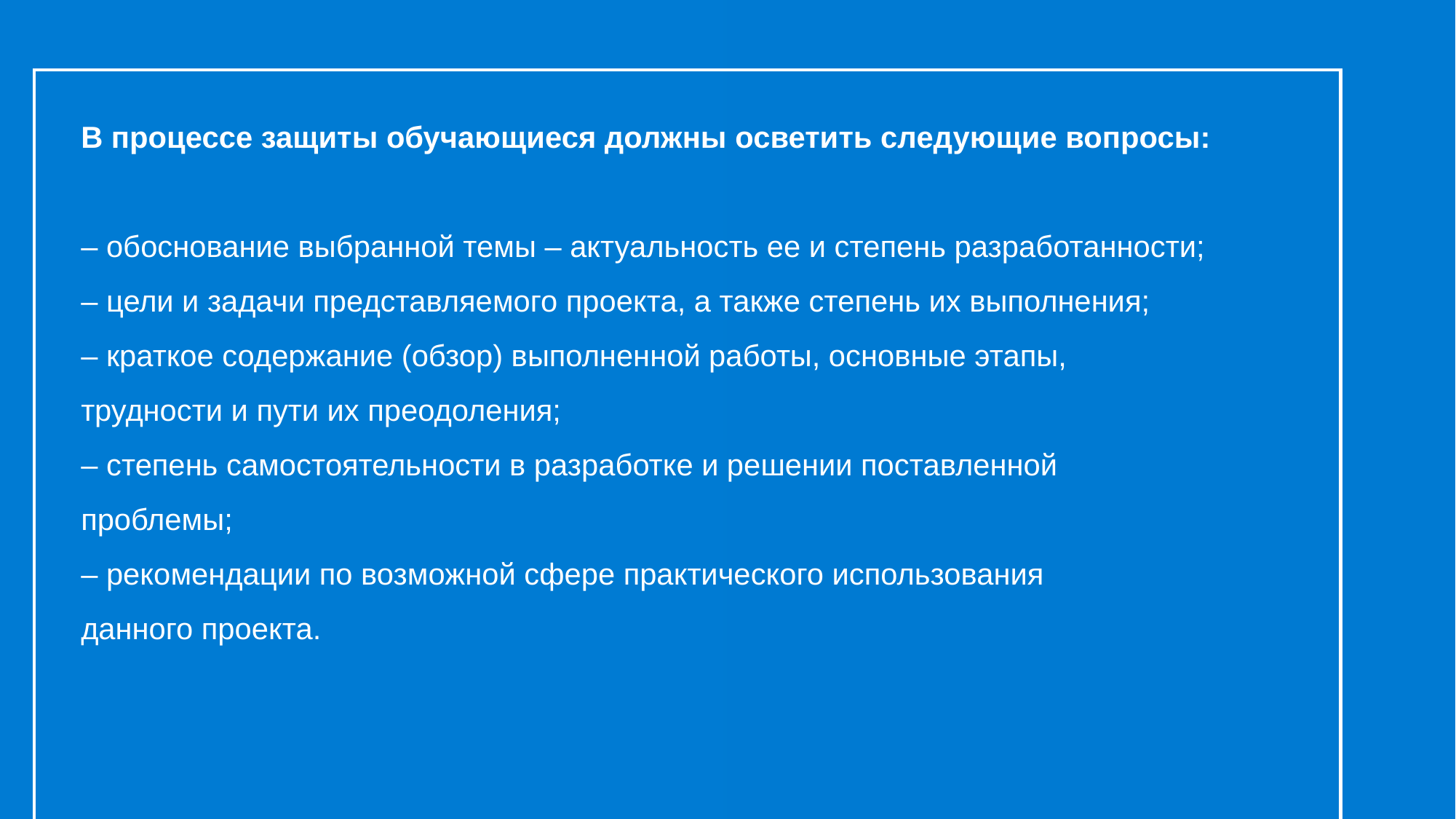

В процессе защиты обучающиеся должны осветить следующие вопросы:

– обоснование выбранной темы – актуальность ее и степень разработанности;
– цели и задачи представляемого проекта, а также степень их выполнения;
– краткое содержание (обзор) выполненной работы, основные этапы,
трудности и пути их преодоления;
– степень самостоятельности в разработке и решении поставленной
проблемы;
– рекомендации по возможной сфере практического использования
данного проекта.